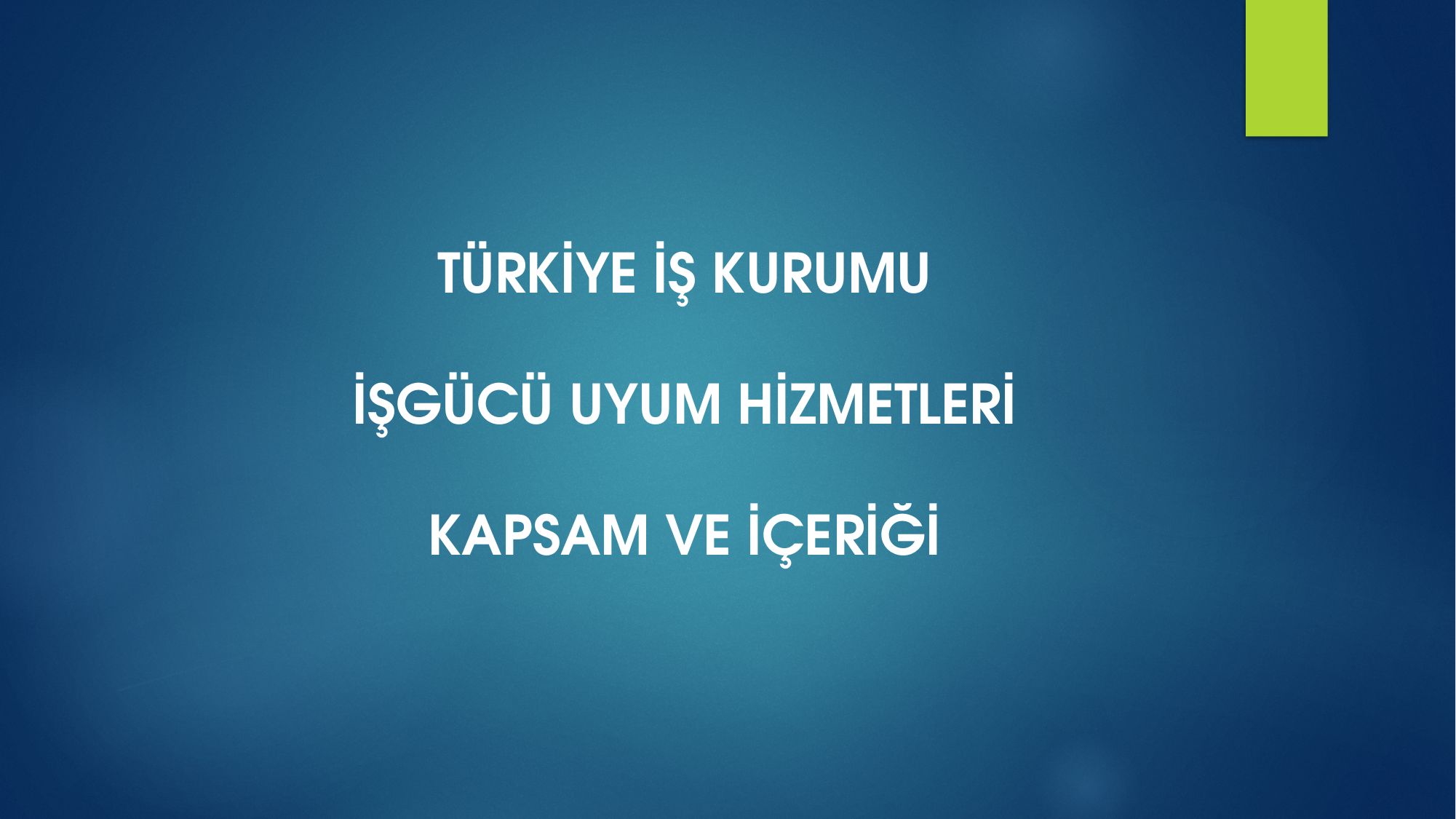

TÜRKİYE İŞ KURUMU

İŞGÜCÜ UYUM HİZMETLERİ

KAPSAM VE İÇERİĞİ